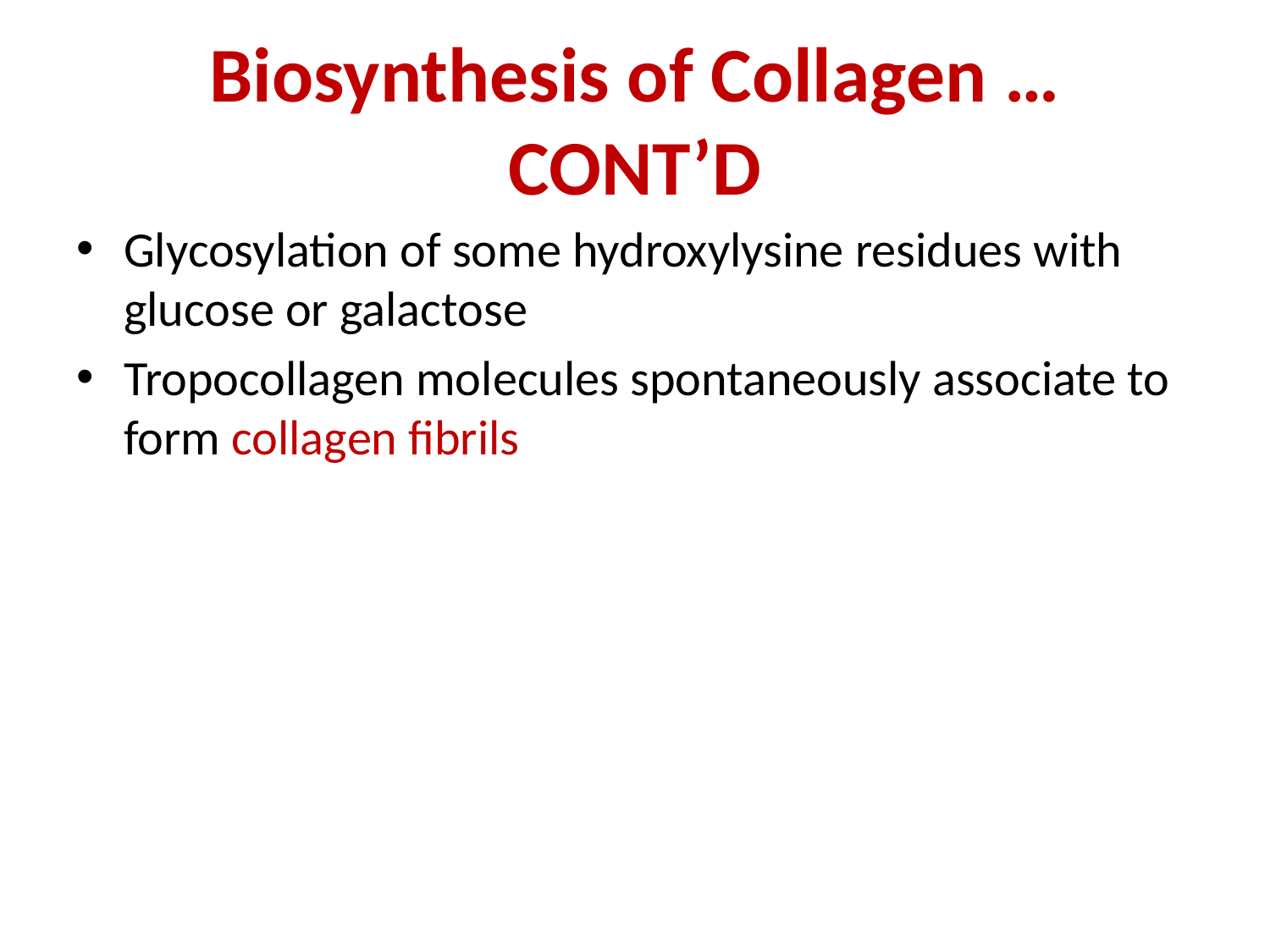

# Biosynthesis of Collagen … CONT’D
Glycosylation of some hydroxylysine residues with glucose or galactose
Tropocollagen molecules spontaneously associate to form collagen fibrils